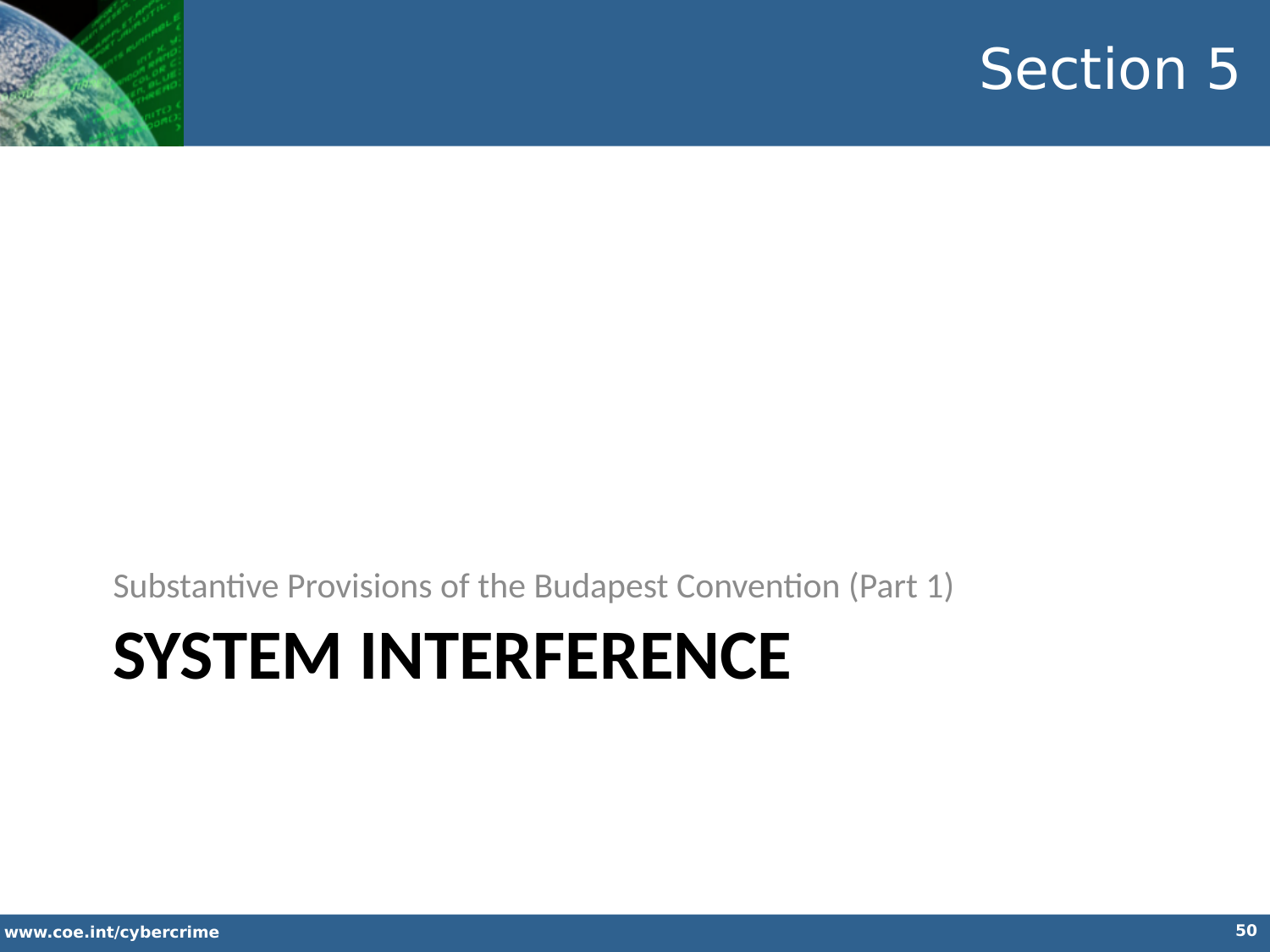

Section 5
Substantive Provisions of the Budapest Convention (Part 1)
# System Interference